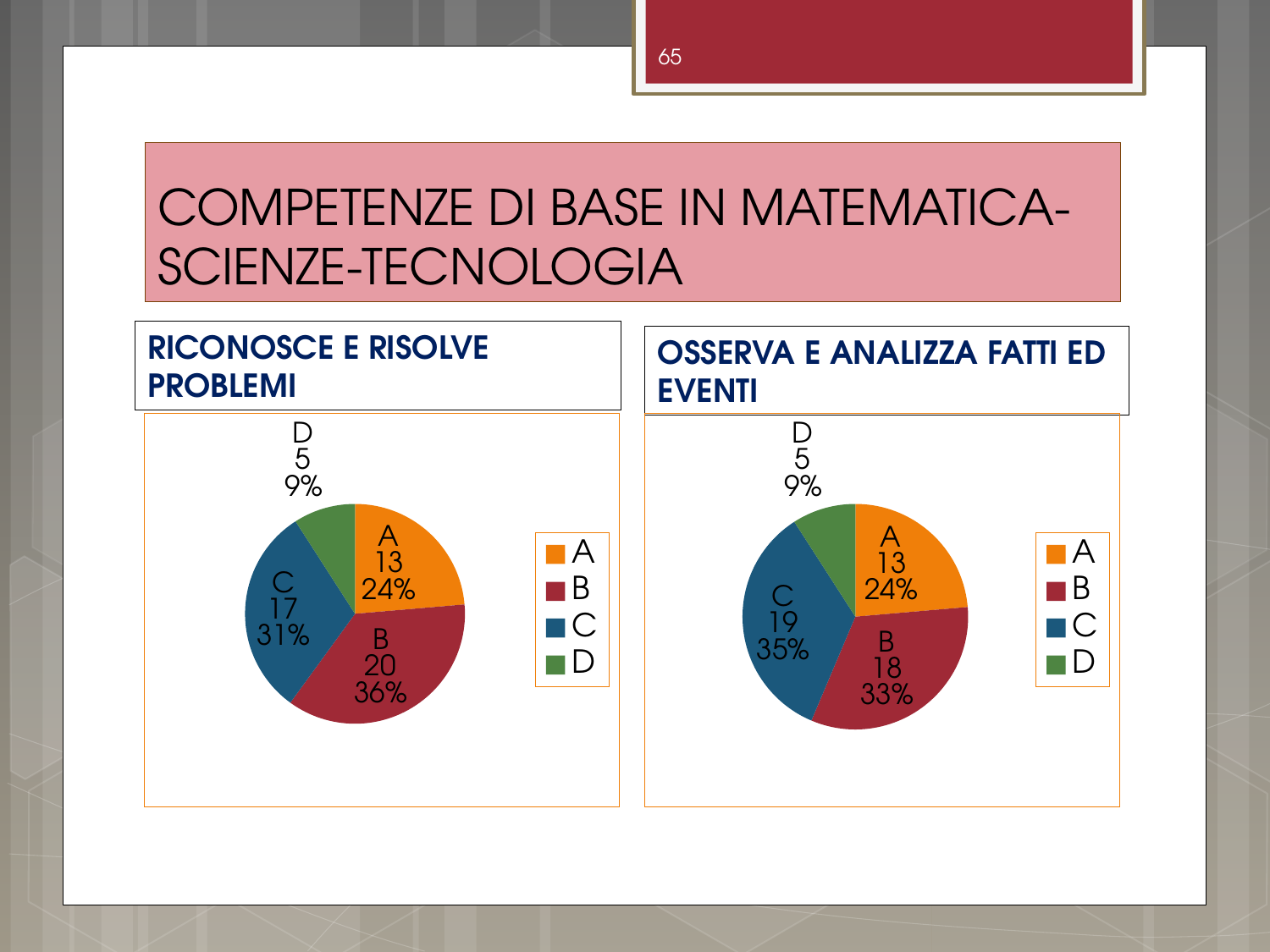

65
# COMPETENZE DI BASE IN MATEMATICA-SCIENZE-TECNOLOGIA
RICONOSCE E RISOLVE PROBLEMI
OSSERVA E ANALIZZA FATTI ED EVENTI

### Chart

| Category | Vendite |
|---|---|
| A | 13.0 |
| B | 20.0 |
| C | 17.0 |
| D | 5.0 |

### Chart

| Category | Vendite |
|---|---|
| A | 13.0 |
| B | 18.0 |
| C | 19.0 |
| D | 5.0 |